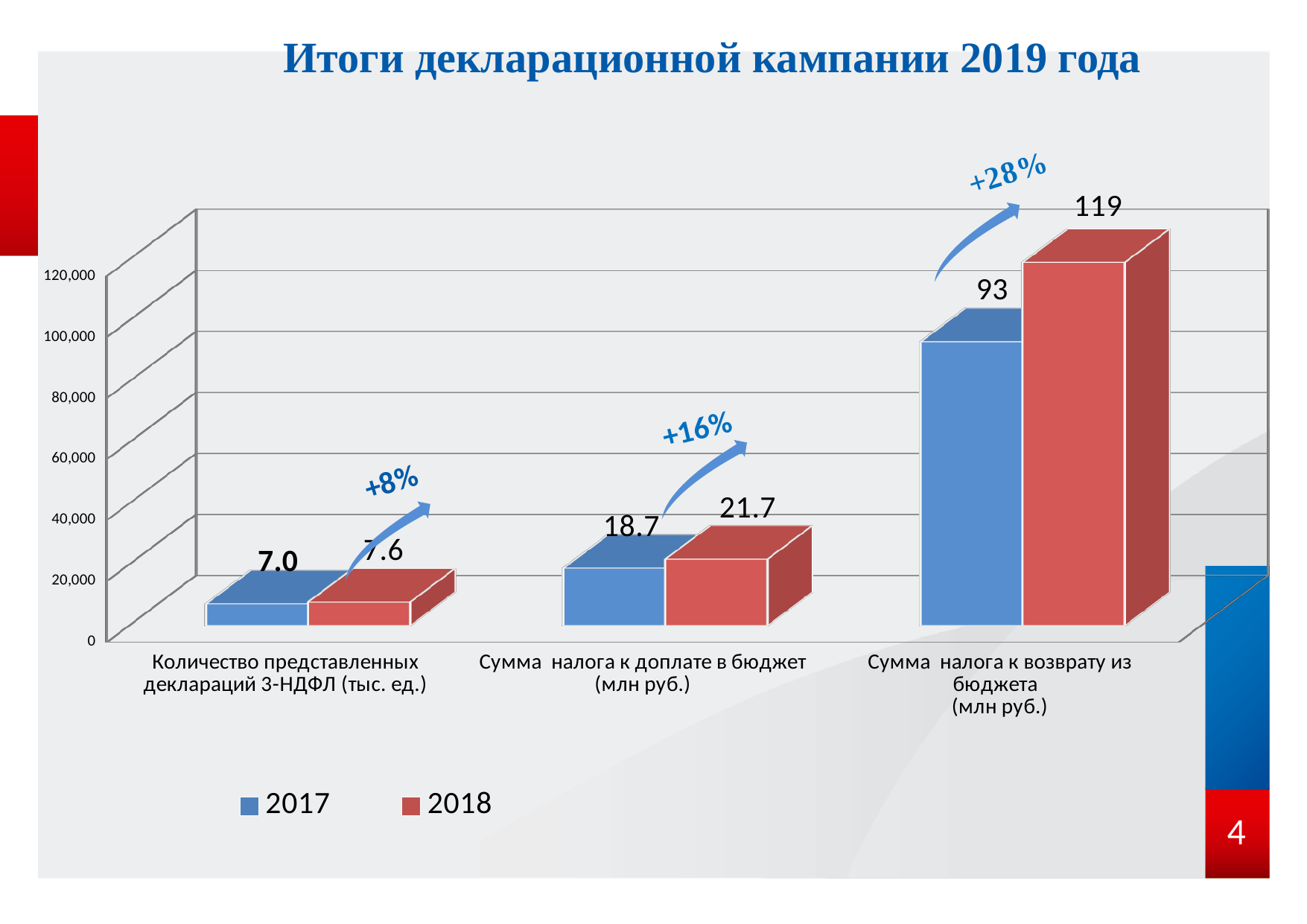

Итоги декларационной кампании 2019 года

[unsupported chart]

4